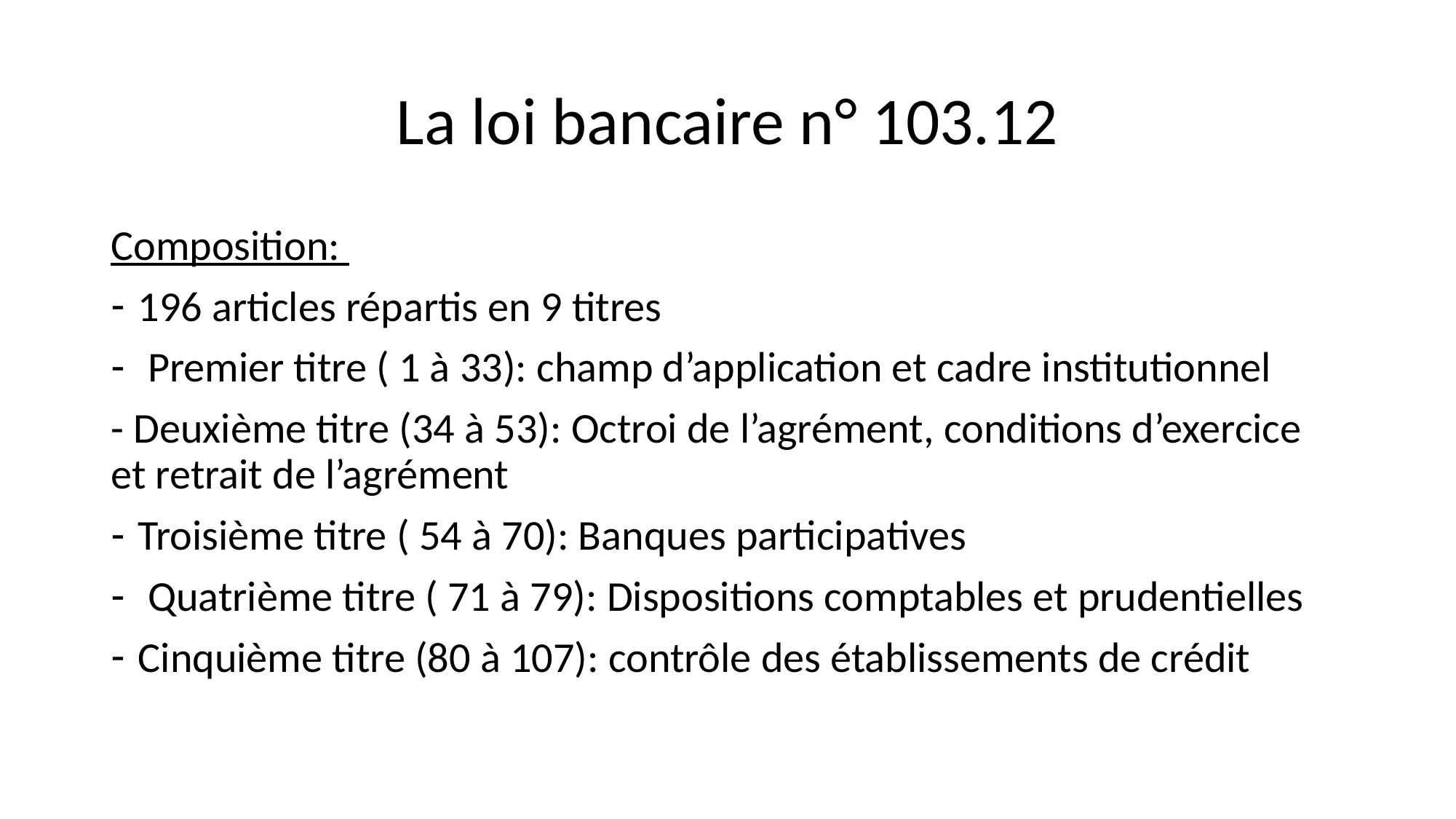

# La loi bancaire n° 103.12
Composition:
196 articles répartis en 9 titres
 Premier titre ( 1 à 33): champ d’application et cadre institutionnel
- Deuxième titre (34 à 53): Octroi de l’agrément, conditions d’exercice et retrait de l’agrément
Troisième titre ( 54 à 70): Banques participatives
 Quatrième titre ( 71 à 79): Dispositions comptables et prudentielles
Cinquième titre (80 à 107): contrôle des établissements de crédit